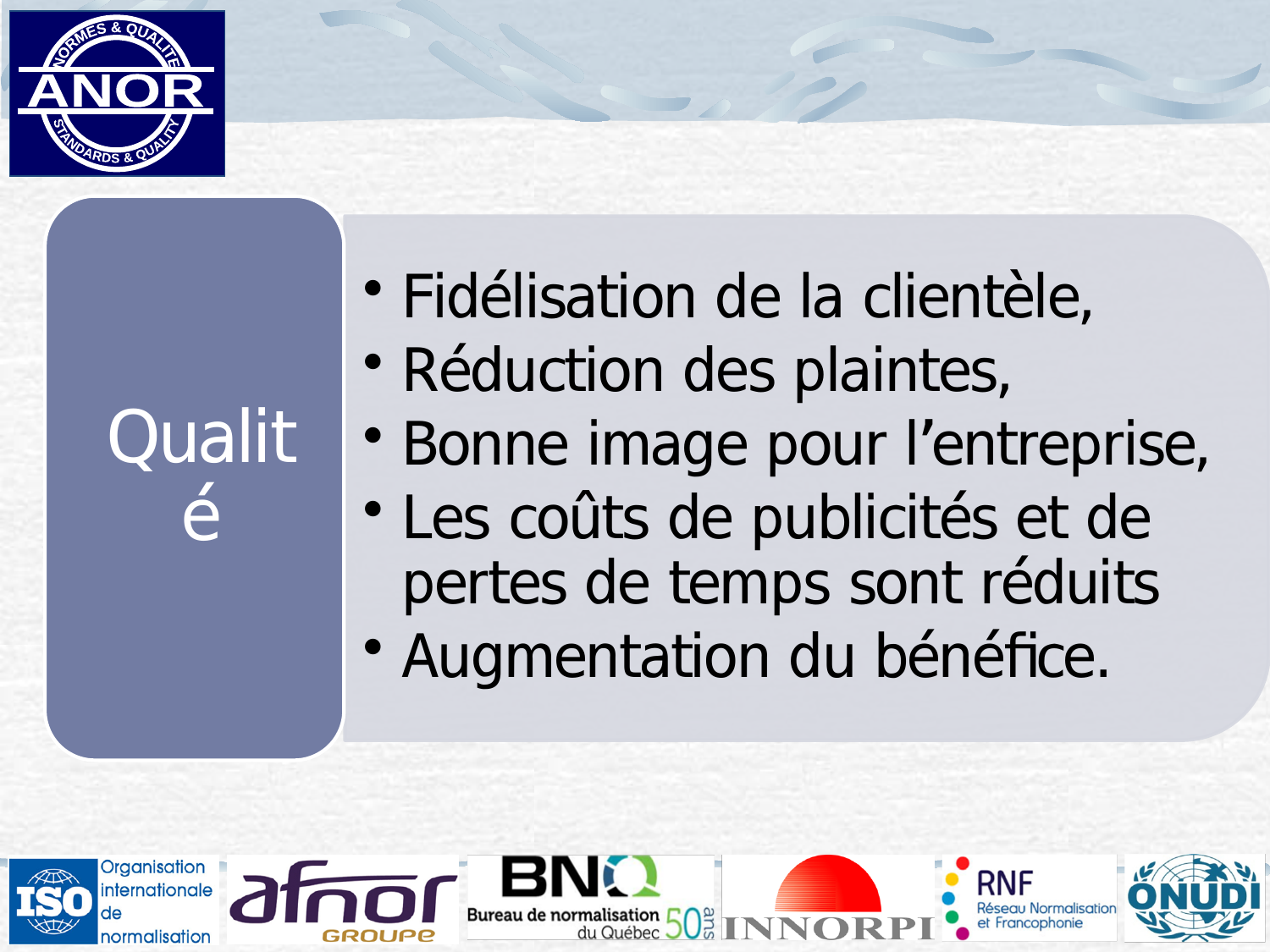

Fidélisation de la clientèle,
Réduction des plaintes,
Bonne image pour l’entreprise,
Les coûts de publicités et de pertes de temps sont réduits
Augmentation du bénéfice.
Qualité